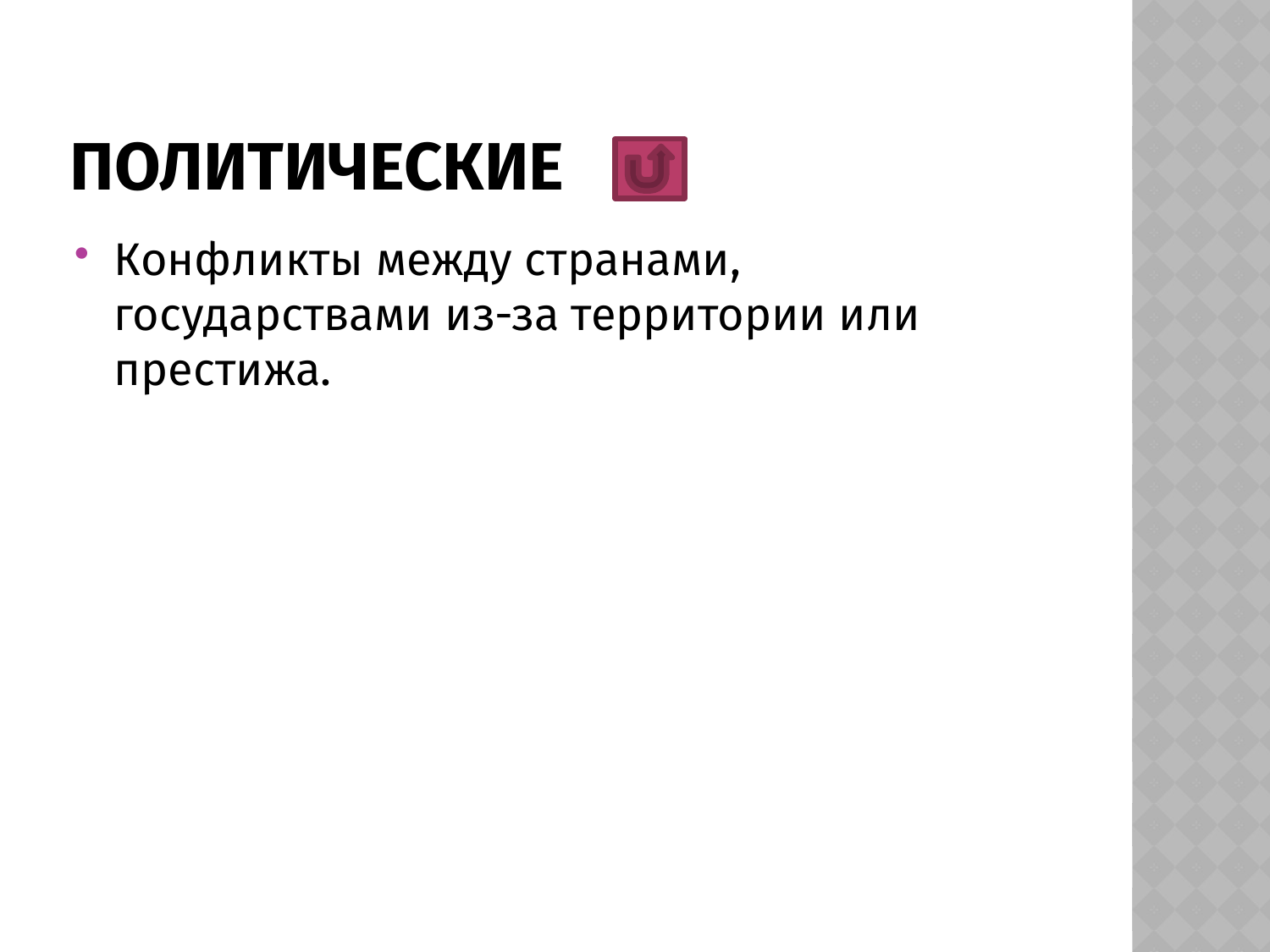

# политические

Конфликты между странами, государствами из-за территории или престижа.